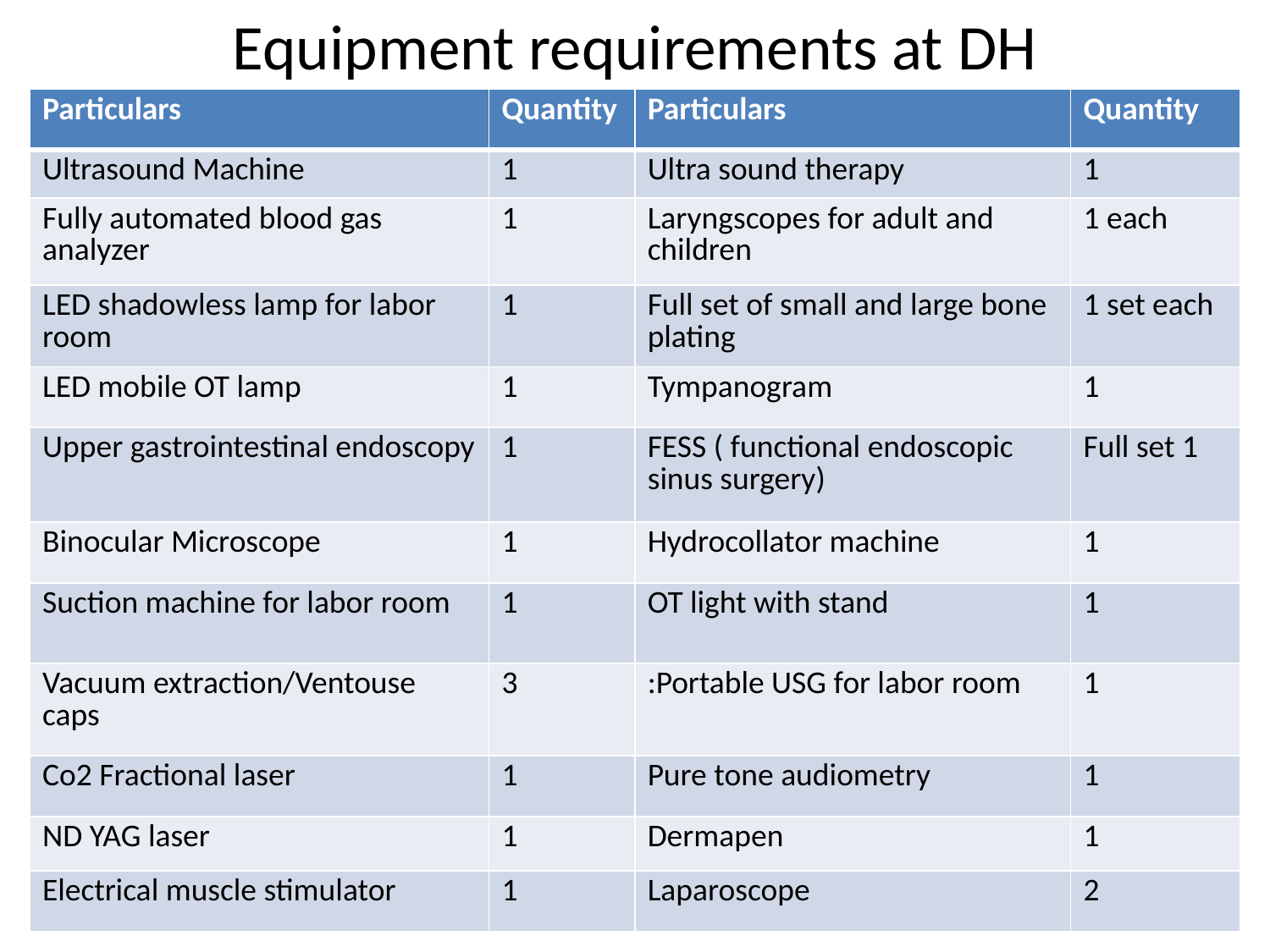

# Equipment requirements at DH
| Particulars | Quantity | Particulars | Quantity |
| --- | --- | --- | --- |
| Ultrasound Machine | 1 | Ultra sound therapy | 1 |
| Fully automated blood gas analyzer | 1 | Laryngscopes for adult and children | 1 each |
| LED shadowless lamp for labor room | 1 | Full set of small and large bone plating | 1 set each |
| LED mobile OT lamp | 1 | Tympanogram | 1 |
| Upper gastrointestinal endoscopy | 1 | FESS ( functional endoscopic sinus surgery) | Full set 1 |
| Binocular Microscope | 1 | Hydrocollator machine | 1 |
| Suction machine for labor room | 1 | OT light with stand | 1 |
| Vacuum extraction/Ventouse caps | 3 | :Portable USG for labor room | 1 |
| Co2 Fractional laser | 1 | Pure tone audiometry | 1 |
| ND YAG laser | 1 | Dermapen | 1 |
| Electrical muscle stimulator | 1 | Laparoscope | 2 |